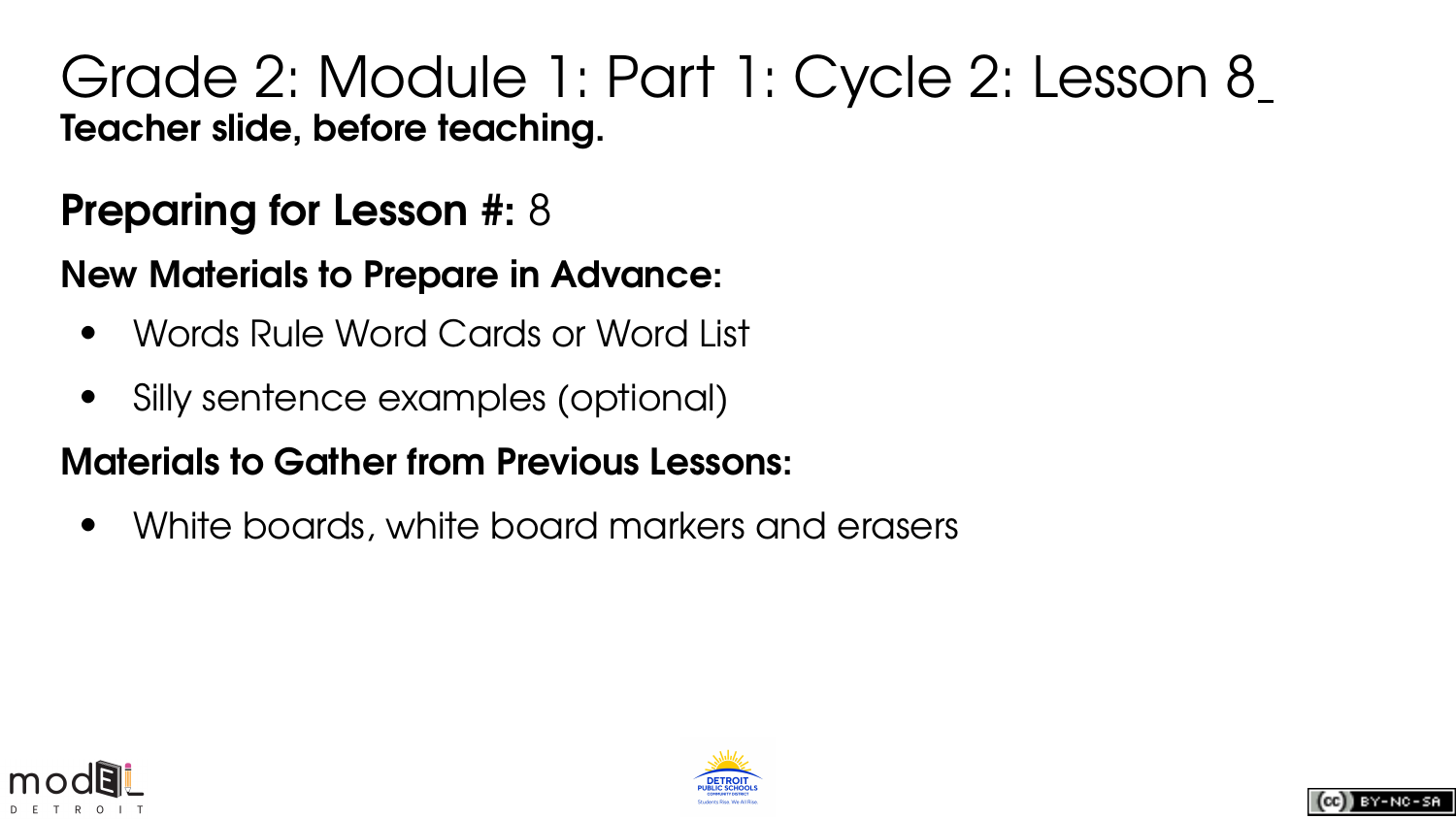

# Grade 2: Module 1: Part 1: Cycle 2: Lesson 8
Teacher slide, before teaching.
Preparing for Lesson #: 8
New Materials to Prepare in Advance:
Words Rule Word Cards or Word List
Silly sentence examples (optional)
Materials to Gather from Previous Lessons:
White boards, white board markers and erasers